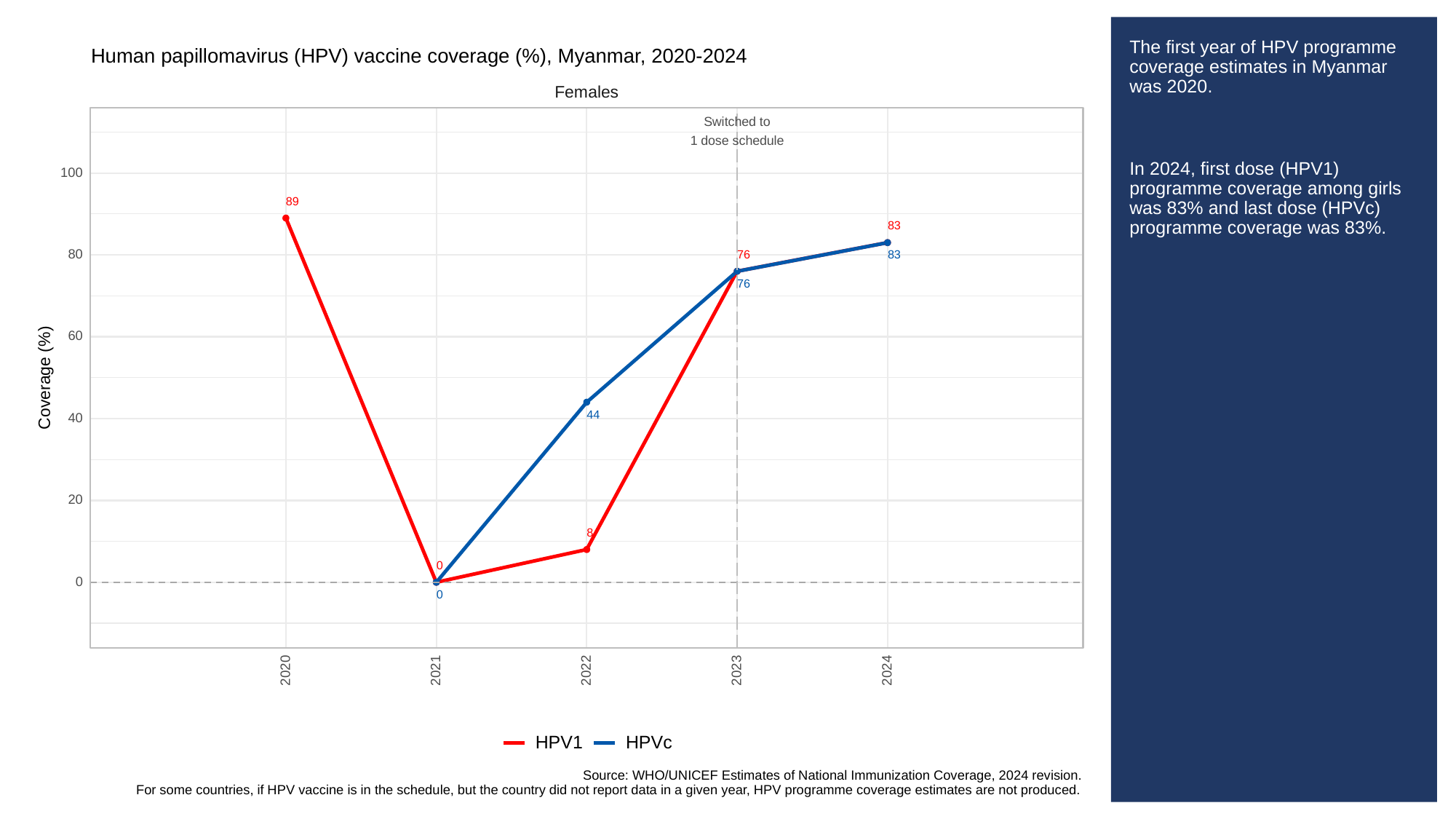

# The first year of HPV programme coverage estimates in Myanmar was 2020.

In 2024, first dose (HPV1) programme coverage among girls was 83% and last dose (HPVc) programme coverage was 83%.

Human papillomavirus (HPV) vaccine coverage (%), Myanmar, 2020-2024
Females

Switched to

1 dose schedule
100

89

83

80
76
83

76

60

Coverage (%)

44
40

20

8

0
0

0

2023
2020
2021
2022
2024
HPVc
HPV1

Source: WHO/UNICEF Estimates of National Immunization Coverage, 2024 revision.
For some countries, if HPV vaccine is in the schedule, but the country did not report data in a given year, HPV programme coverage estimates are not produced.